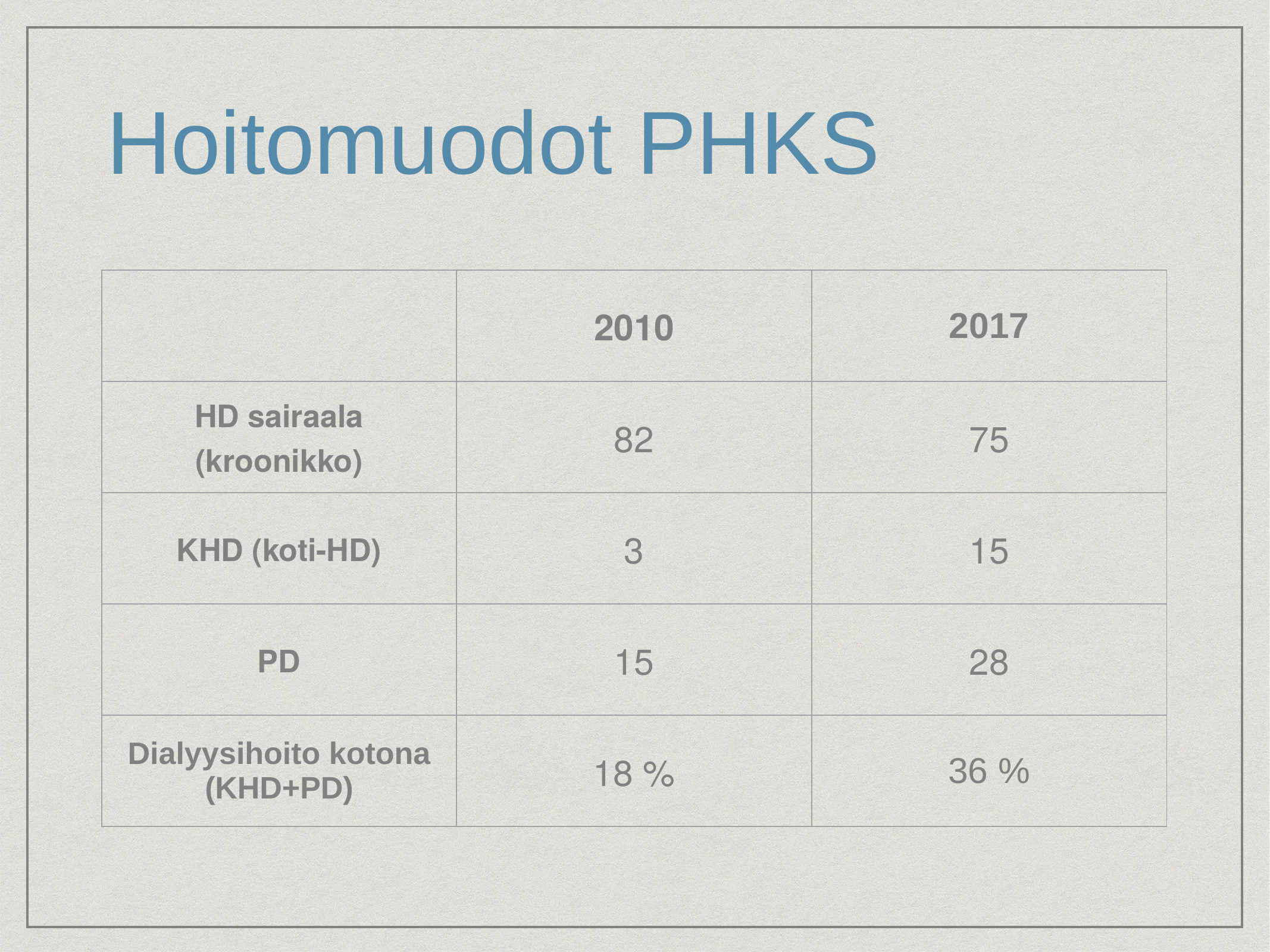

# Hoitomuodot PHKS
|  | 2010 | 2017 |
| --- | --- | --- |
| HD sairaala (kroonikko) | 82 | 75 |
| KHD (koti-HD) | 3 | 15 |
| PD | 15 | 28 |
| Dialyysihoito kotona (KHD+PD) | 18 % | 36 % |